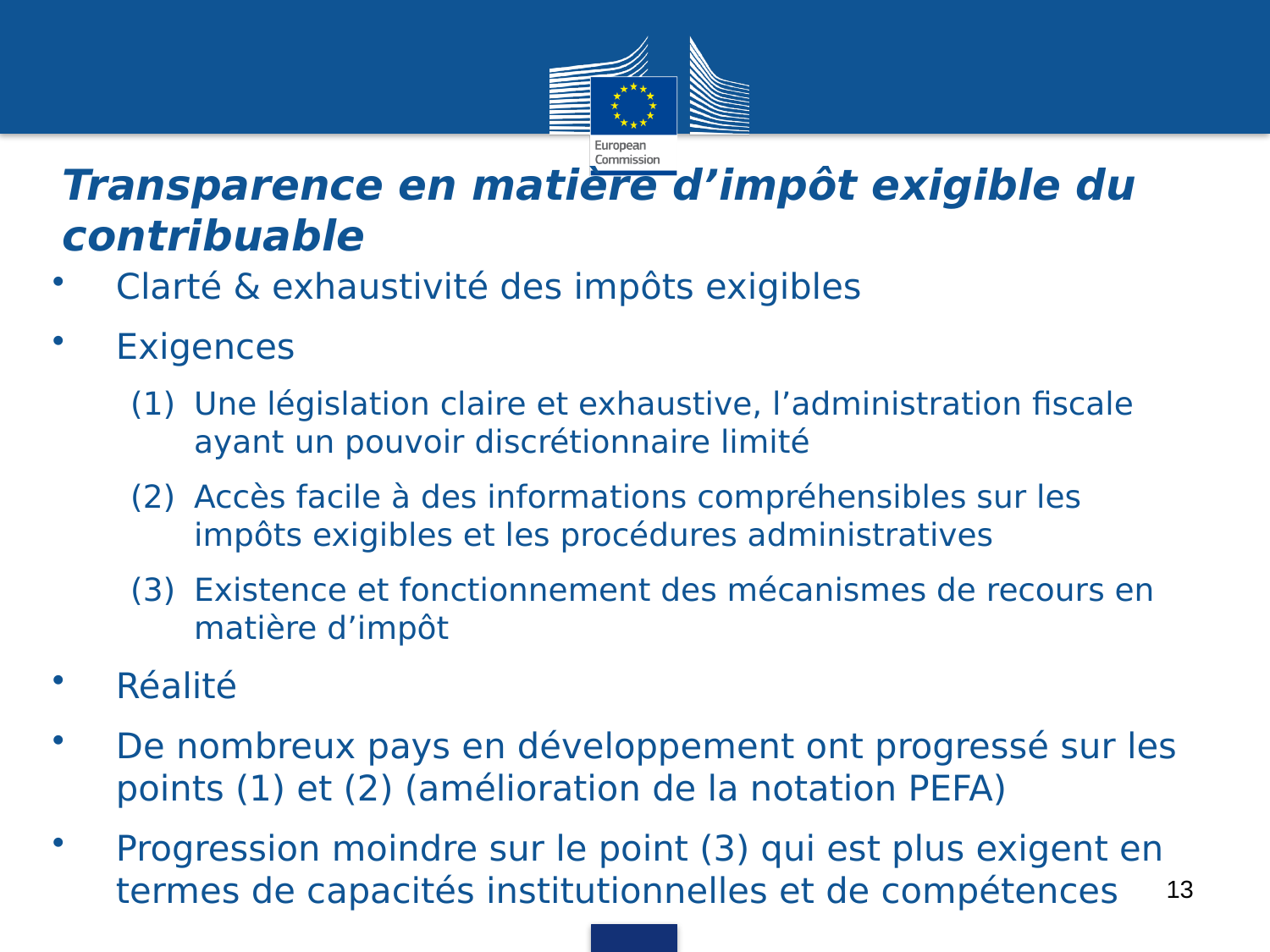

Transparence en matière d’impôt exigible du contribuable
Clarté & exhaustivité des impôts exigibles
Exigences
(1)	Une législation claire et exhaustive, l’administration fiscale ayant un pouvoir discrétionnaire limité
(2)	Accès facile à des informations compréhensibles sur les impôts exigibles et les procédures administratives
(3)	Existence et fonctionnement des mécanismes de recours en matière d’impôt
Réalité
De nombreux pays en développement ont progressé sur les points (1) et (2) (amélioration de la notation PEFA)
Progression moindre sur le point (3) qui est plus exigent en termes de capacités institutionnelles et de compétences

13